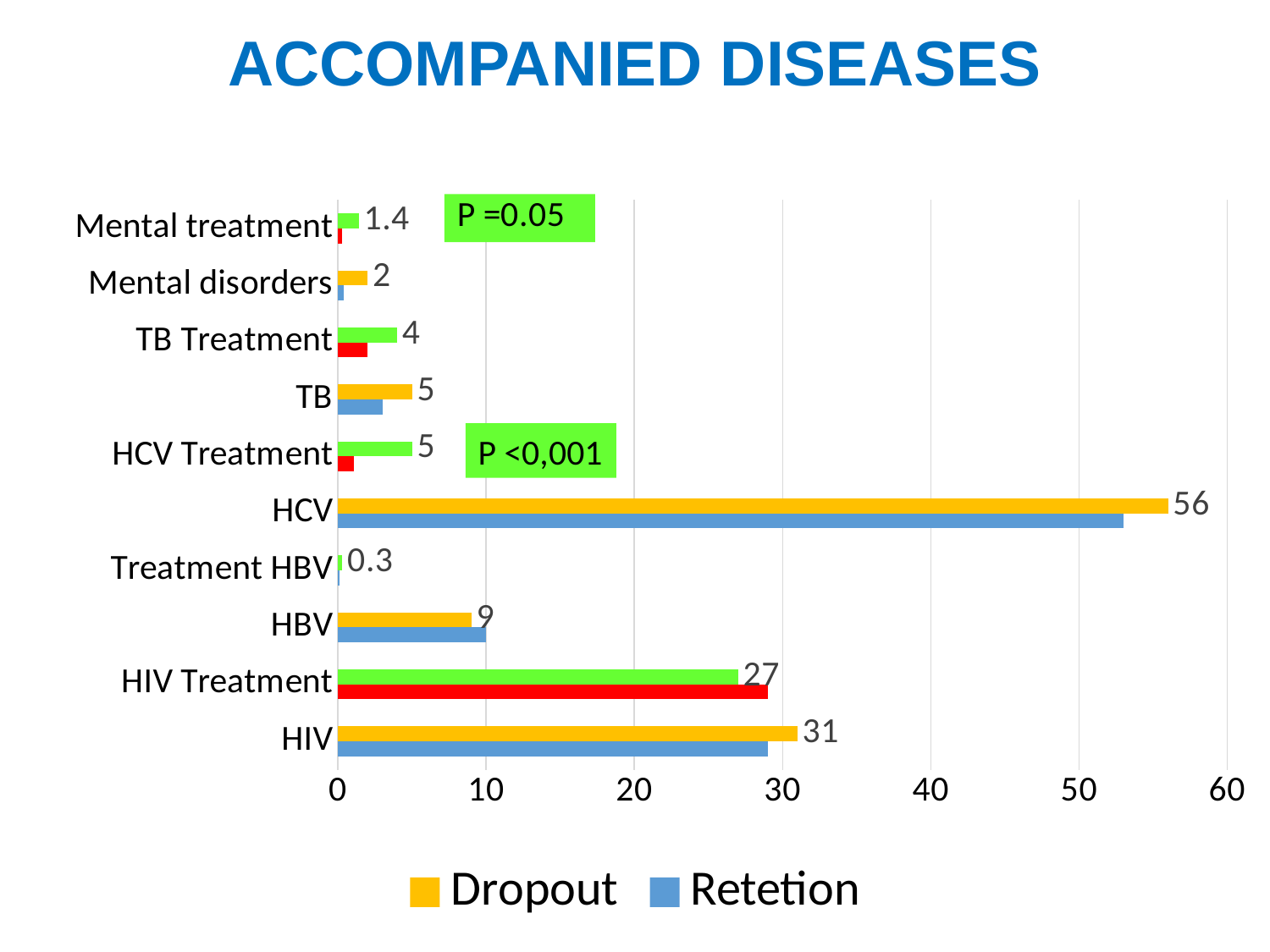

# ACCOMPANIED DISEASES

### Chart

| Category | Retetion | Dropout |
|---|---|---|
| HIV | 29.0 | 31.0 |
| HIV Treatment | 29.0 | 27.0 |
| HBV | 10.0 | 9.0 |
| Treatment HBV | 0.1 | 0.30000000000000004 |
| HCV | 53.0 | 56.0 |
| HCV Treatment | 1.1 | 5.0 |
| TB | 3.0 | 5.0 |
| TB Treatment | 2.0 | 4.0 |
| Mental disorders | 0.4 | 2.0 |
| Mental treatment | 0.30000000000000004 | 1.4 |
P <0,001
27